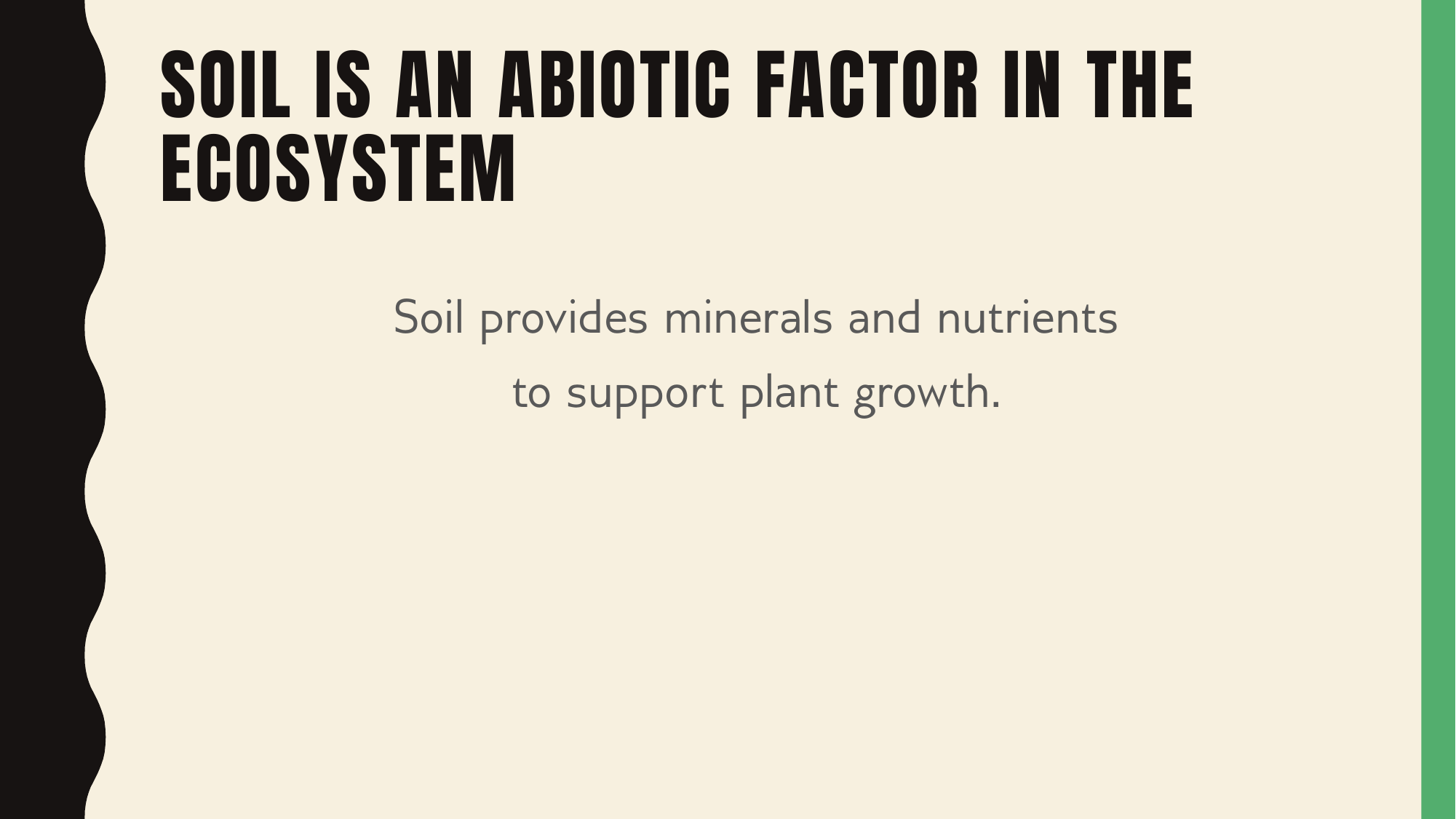

# Soil is an abiotic factor in the ecosystem
Soil provides minerals and nutrients
to support plant growth.